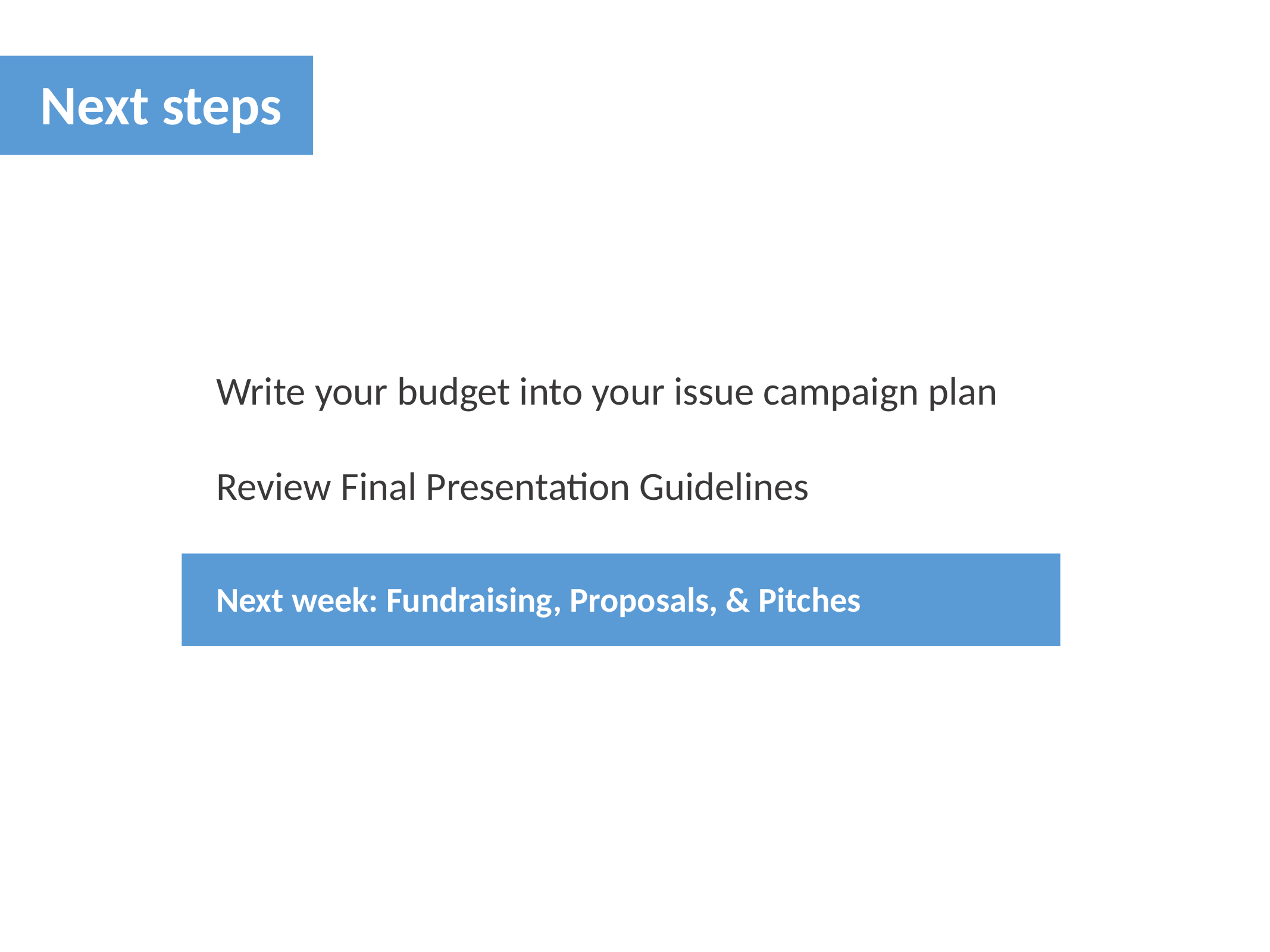

Next steps
Write your budget into your issue campaign plan

Review Final Presentation Guidelines

Next week: Fundraising, Proposals, & Pitches